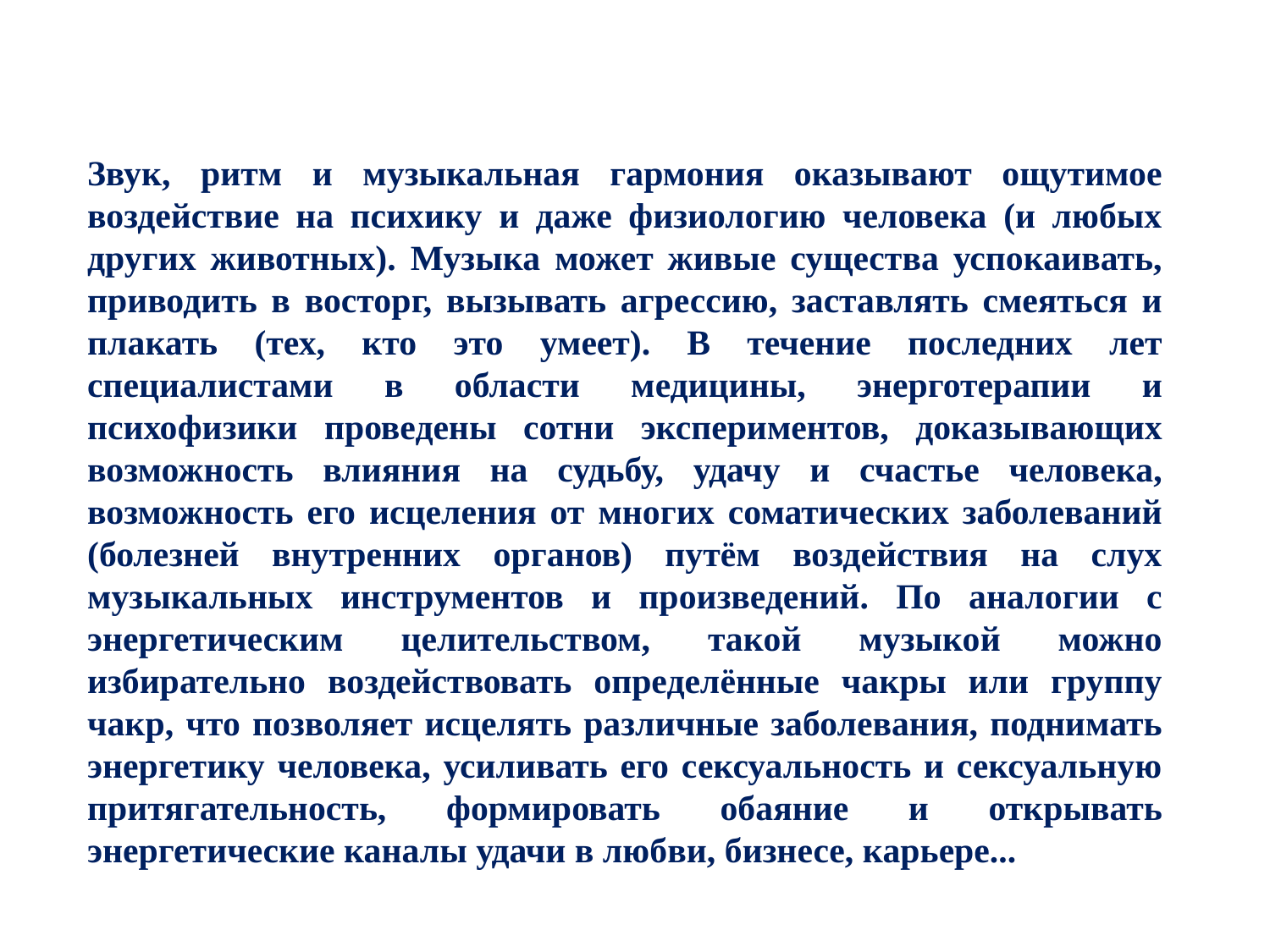

Звук, ритм и музыкальная гармония оказывают ощутимое воздействие на психику и даже физиологию человека (и любых других животных). Музыка может живые существа успокаивать, приводить в восторг, вызывать агрессию, заставлять смеяться и плакать (тех, кто это умеет). В течение последних лет специалистами в области медицины, энерготерапии и психофизики проведены сотни экспериментов, доказывающих возможность влияния на судьбу, удачу и счастье человека, возможность его исцеления от многих соматических заболеваний (болезней внутренних органов) путём воздействия на слух музыкальных инструментов и произведений. По аналогии с энергетическим целительством, такой музыкой можно избирательно воздействовать определённые чакры или группу чакр, что позволяет исцелять различные заболевания, поднимать энергетику человека, усиливать его сексуальность и сексуальную притягательность, формировать обаяние и открывать энергетические каналы удачи в любви, бизнесе, карьере...